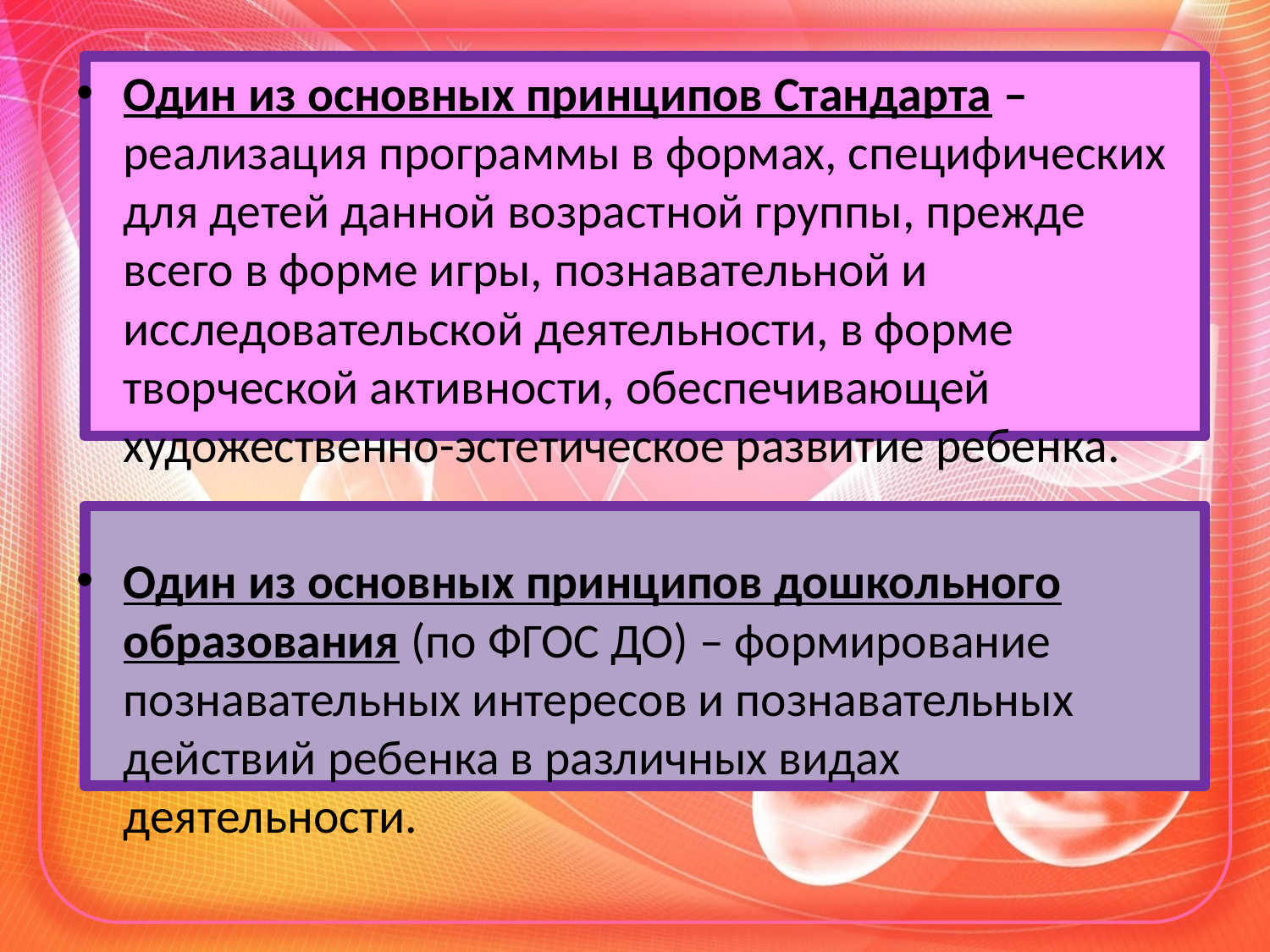

Один из основных принципов Стандарта – реализация программы в формах, специфических для детей данной возрастной группы, прежде всего в форме игры, познавательной и исследовательской деятельности, в форме творческой активности, обеспечивающей художественно-эстетическое развитие ребенка.

Один из основных принципов дошкольного образования (по ФГОС ДО) – формирование познавательных интересов и познавательных действий ребенка в различных видах деятельности.